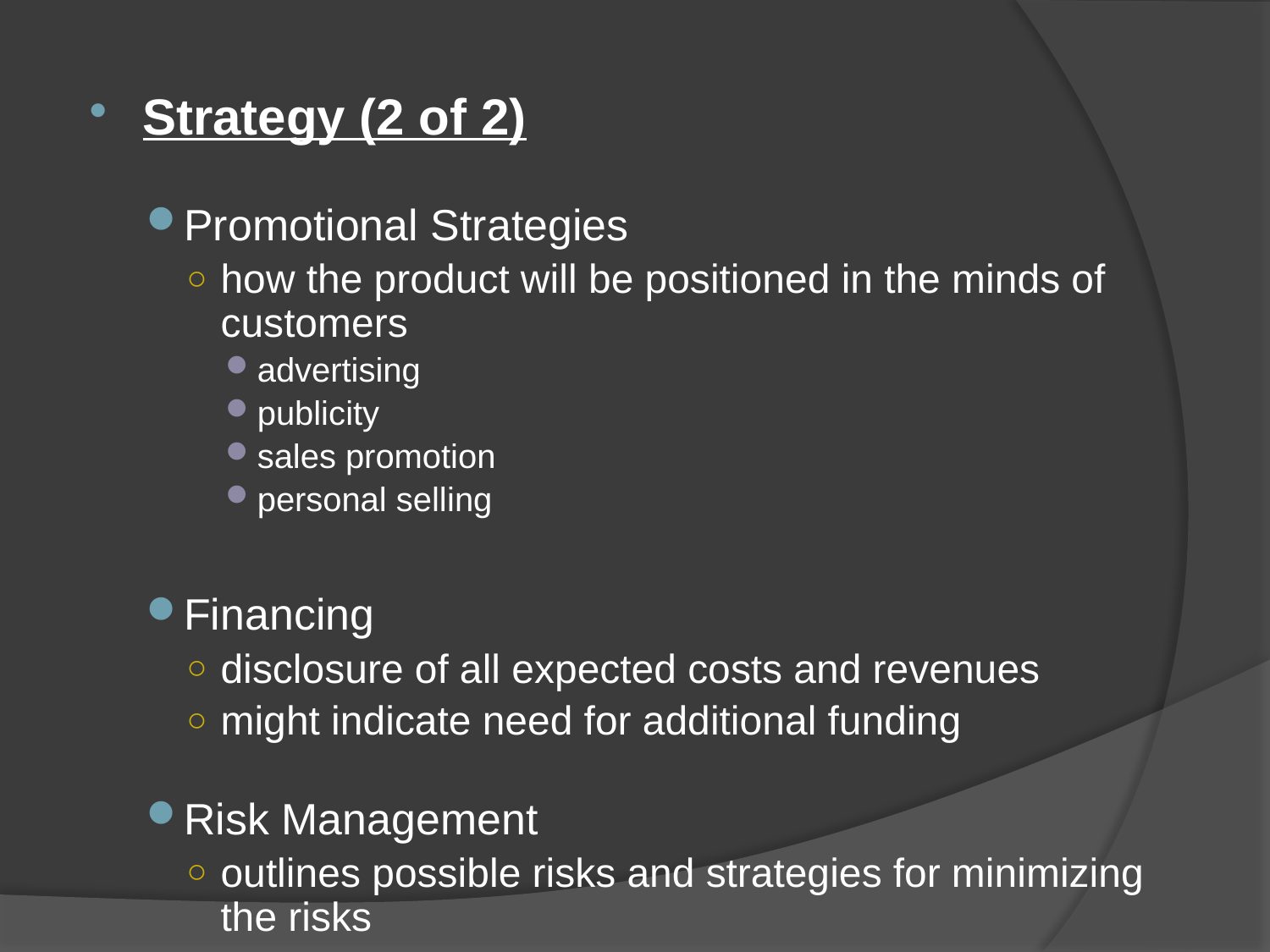

Strategy (2 of 2)

Promotional Strategies
how the product will be positioned in the minds of customers
advertising
publicity
sales promotion
personal selling

Financing
disclosure of all expected costs and revenues
might indicate need for additional funding
Risk Management
outlines possible risks and strategies for minimizing the risks